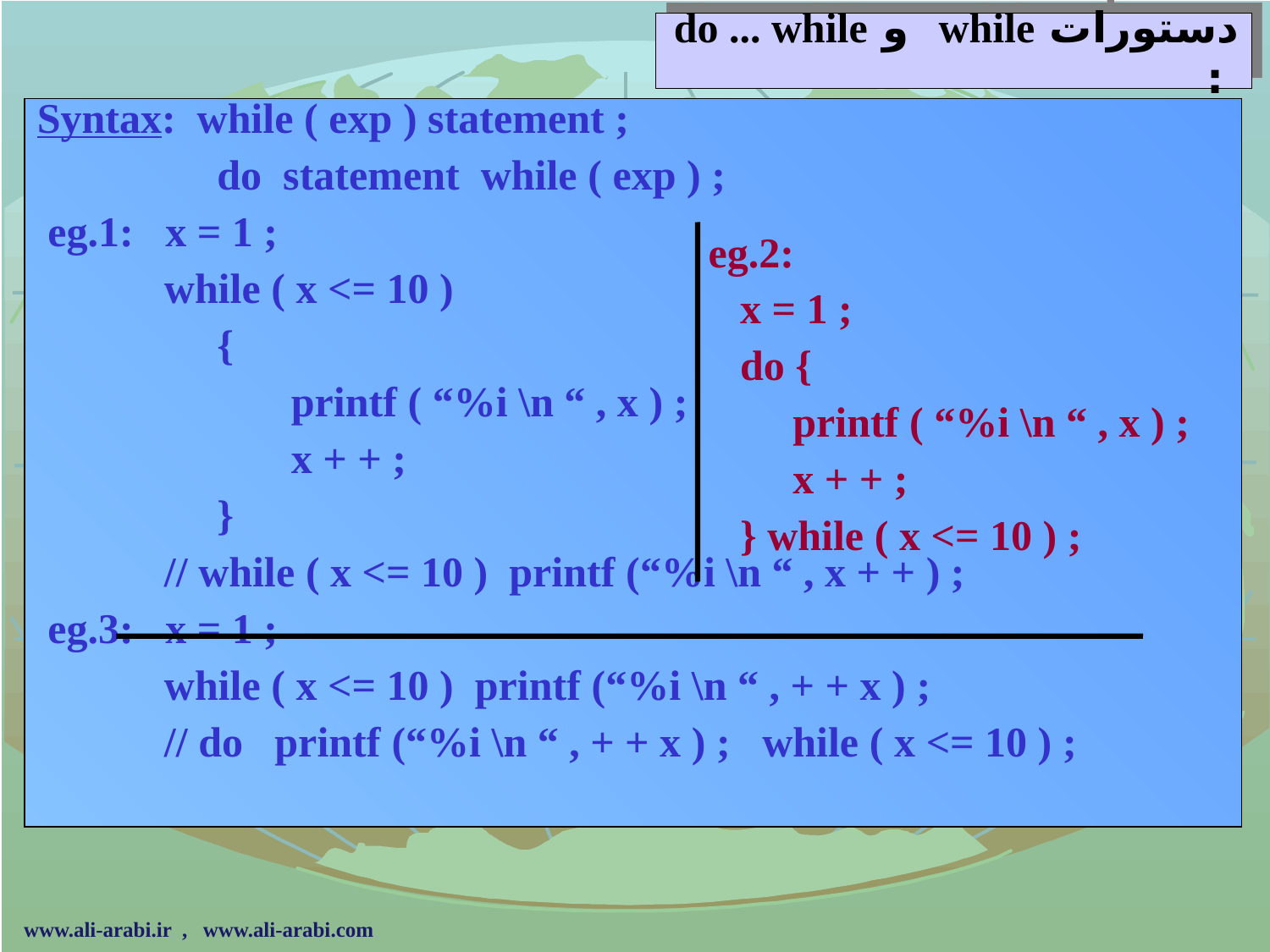

# دستورات while  و do ... while  :
Syntax:  while ( exp ) statement ;
	     do  statement  while ( exp ) ;
 eg.1:   x = 1 ;
	while ( x <= 10 )
	     {
		printf ( “%i \n “ , x ) ;
		x + + ;
	     }
	// while ( x <= 10 )  printf (“%i \n “ , x + + ) ;
 eg.3:   x = 1 ;
	while ( x <= 10 )  printf (“%i \n “ , + + x ) ;
	// do   printf (“%i \n “ , + + x ) ;   while ( x <= 10 ) ;

eg.2:
   x = 1 ;
   do {
        printf ( “%i \n “ , x ) ;
        x + + ;
   } while ( x <= 10 ) ;